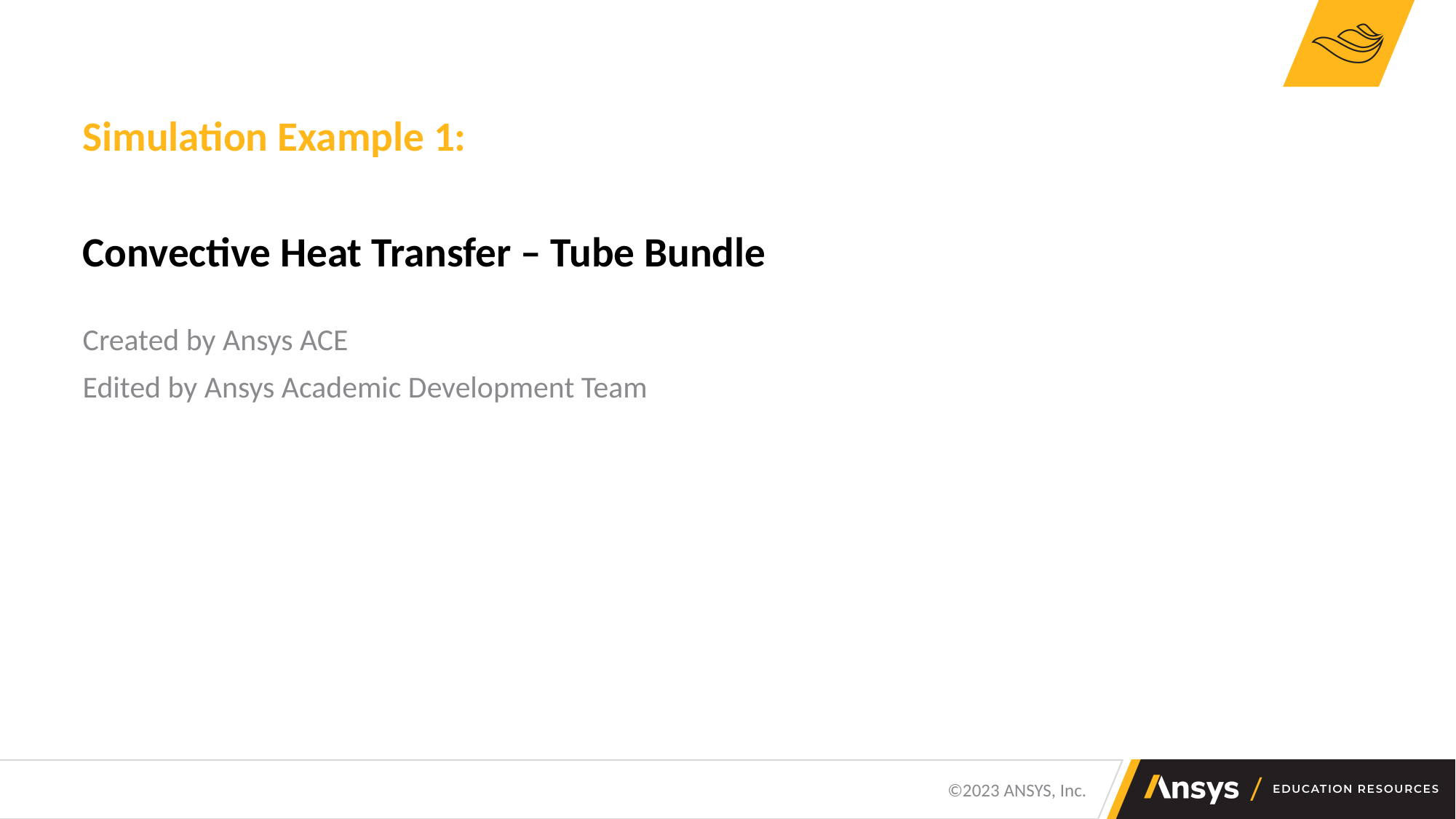

Simulation Example 1:

Convective Heat Transfer – Tube Bundle

Created by Ansys ACE
Edited by Ansys Academic Development Team